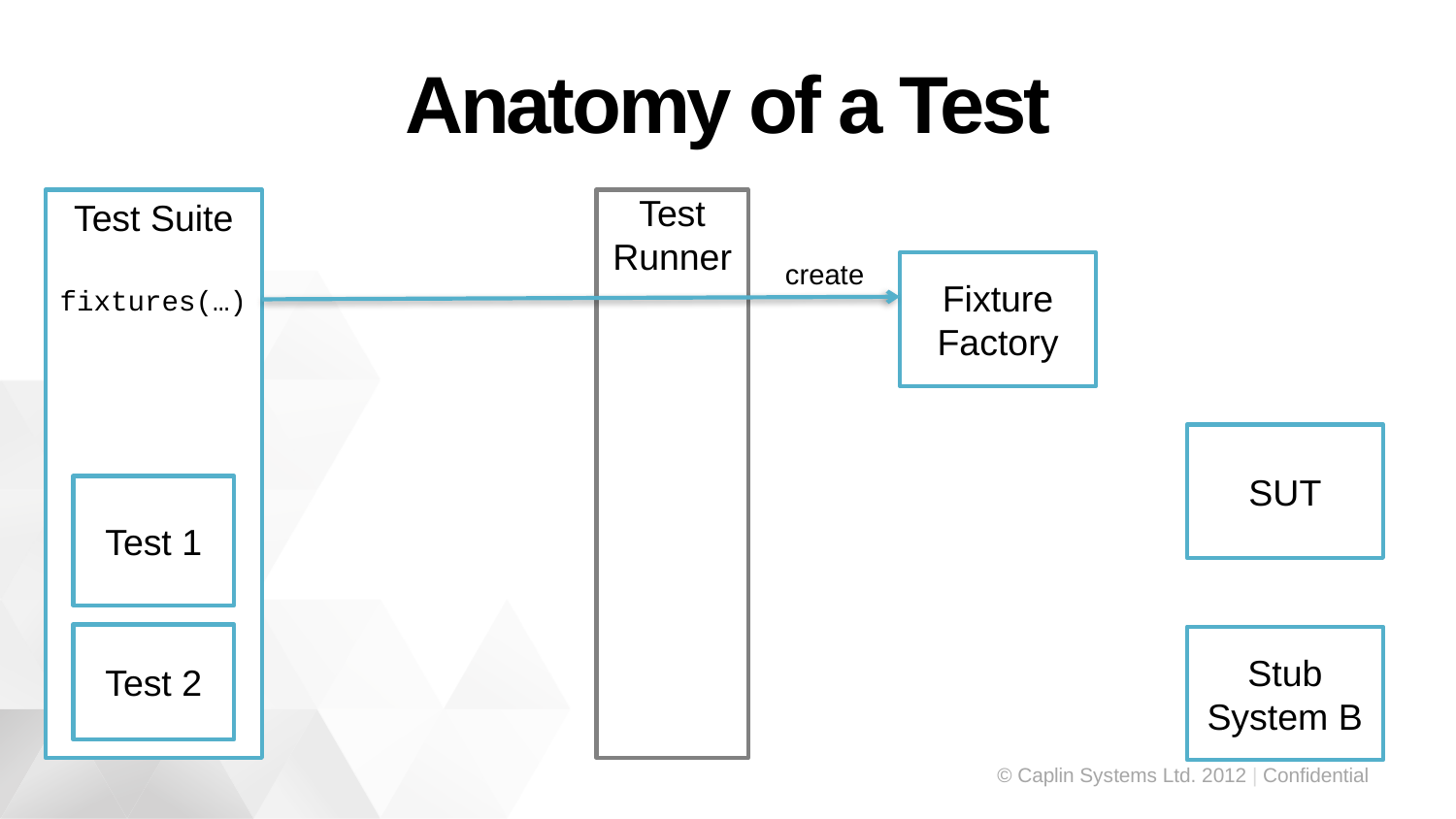

# Anatomy of a Test

Test Suite

fixtures(…)

Test Runner

create
Fixture
Factory
SUT
Test 1
Test 2
Stub System B